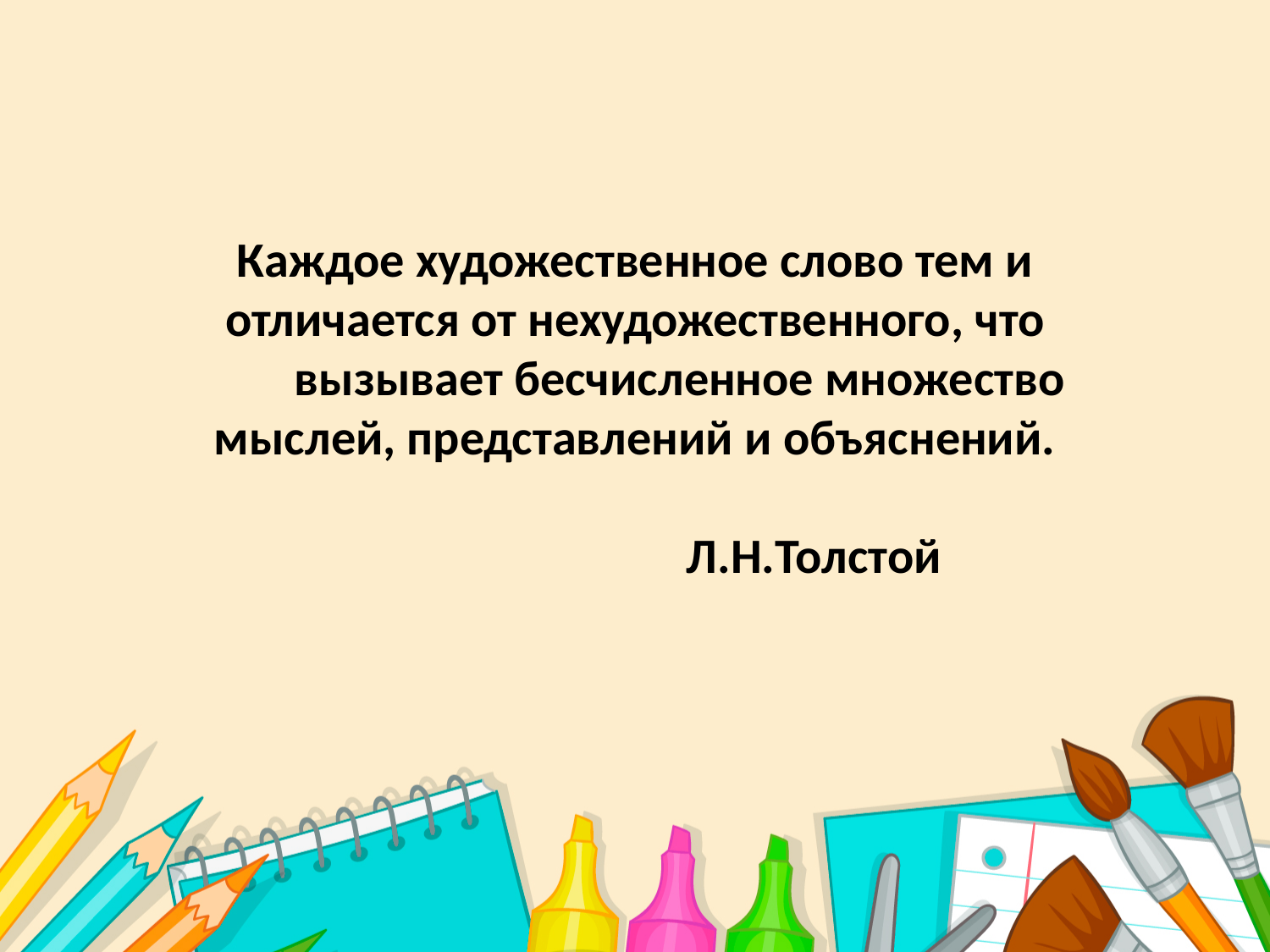

# Каждое художественное слово тем и отличается от нехудожественного, что вызывает бесчисленное множество мыслей, представлений и объяснений. Л.Н.Толстой